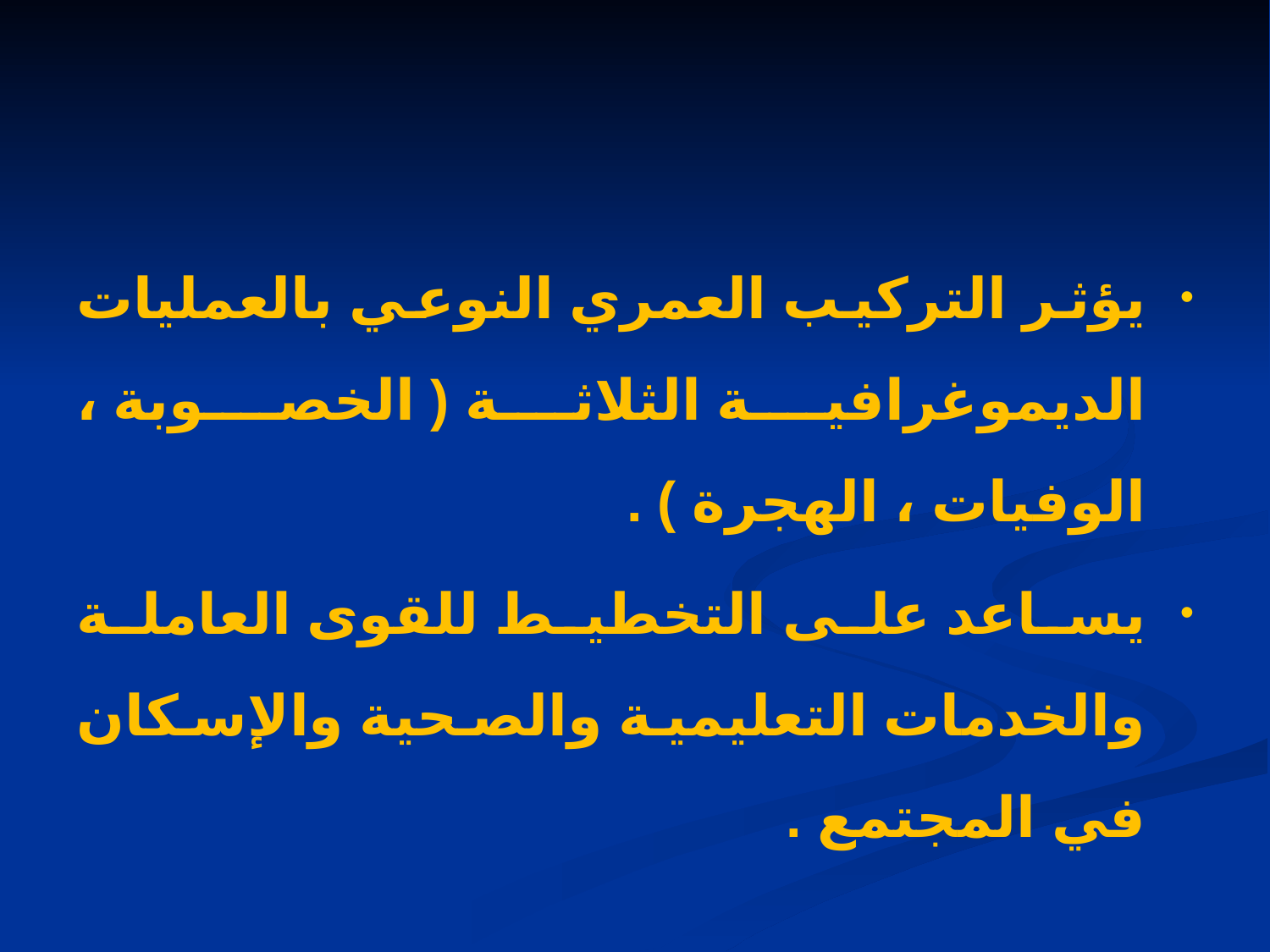

يؤثر التركيب العمري النوعي بالعمليات الديموغرافية الثلاثة ( الخصوبة ، الوفيات ، الهجرة ) .
يساعد على التخطيط للقوى العاملة والخدمات التعليمية والصحية والإسكان في المجتمع .